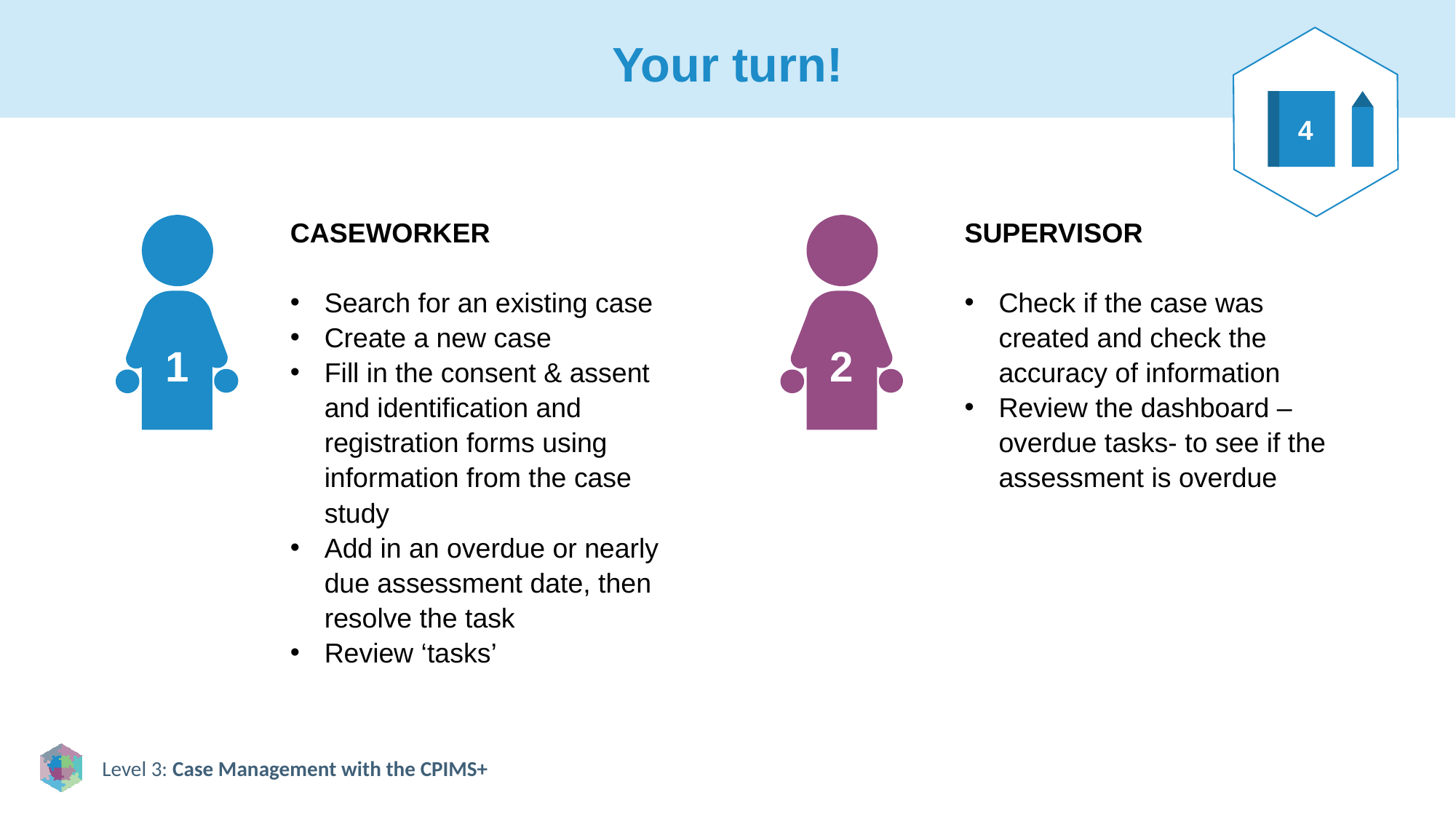

# Your turn!

4

CASEWORKER

Search for an existing case
Create a new case
Fill in the consent & assent and identification and registration forms using information from the case study
Add in an overdue or nearly due assessment date, then resolve the task
Review ‘tasks’
SUPERVISOR

Check if the case was created and check the accuracy of information
Review the dashboard –overdue tasks- to see if the assessment is overdue

1

2